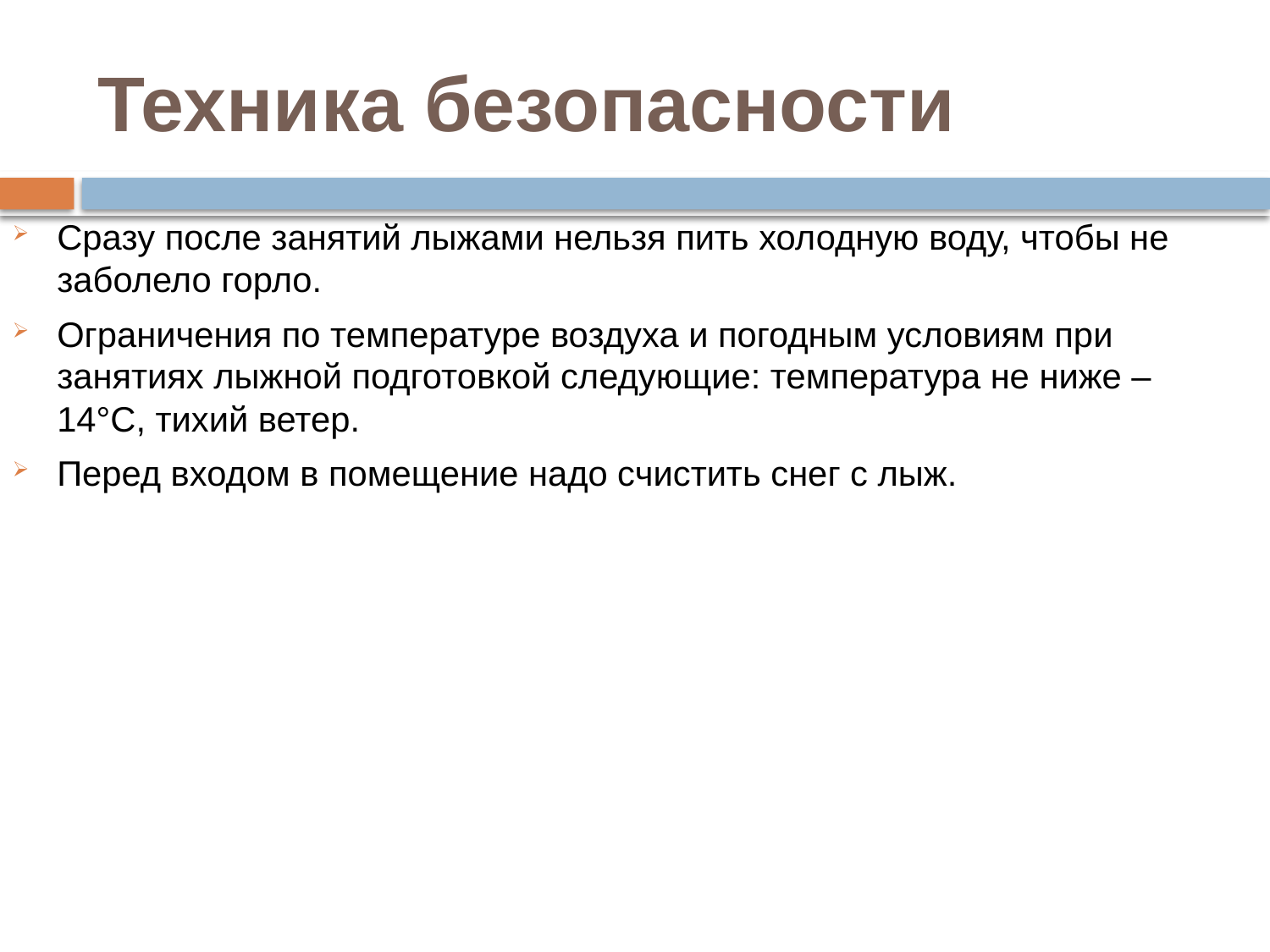

# Техника безопасности
Сразу после занятий лыжами нельзя пить холодную воду, чтобы не заболело горло.
Ограничения по температуре воздуха и погодным условиям при занятиях лыжной подготовкой следующие: температура не ниже –14°C, тихий ветер.
Перед входом в помещение надо счистить снег с лыж.